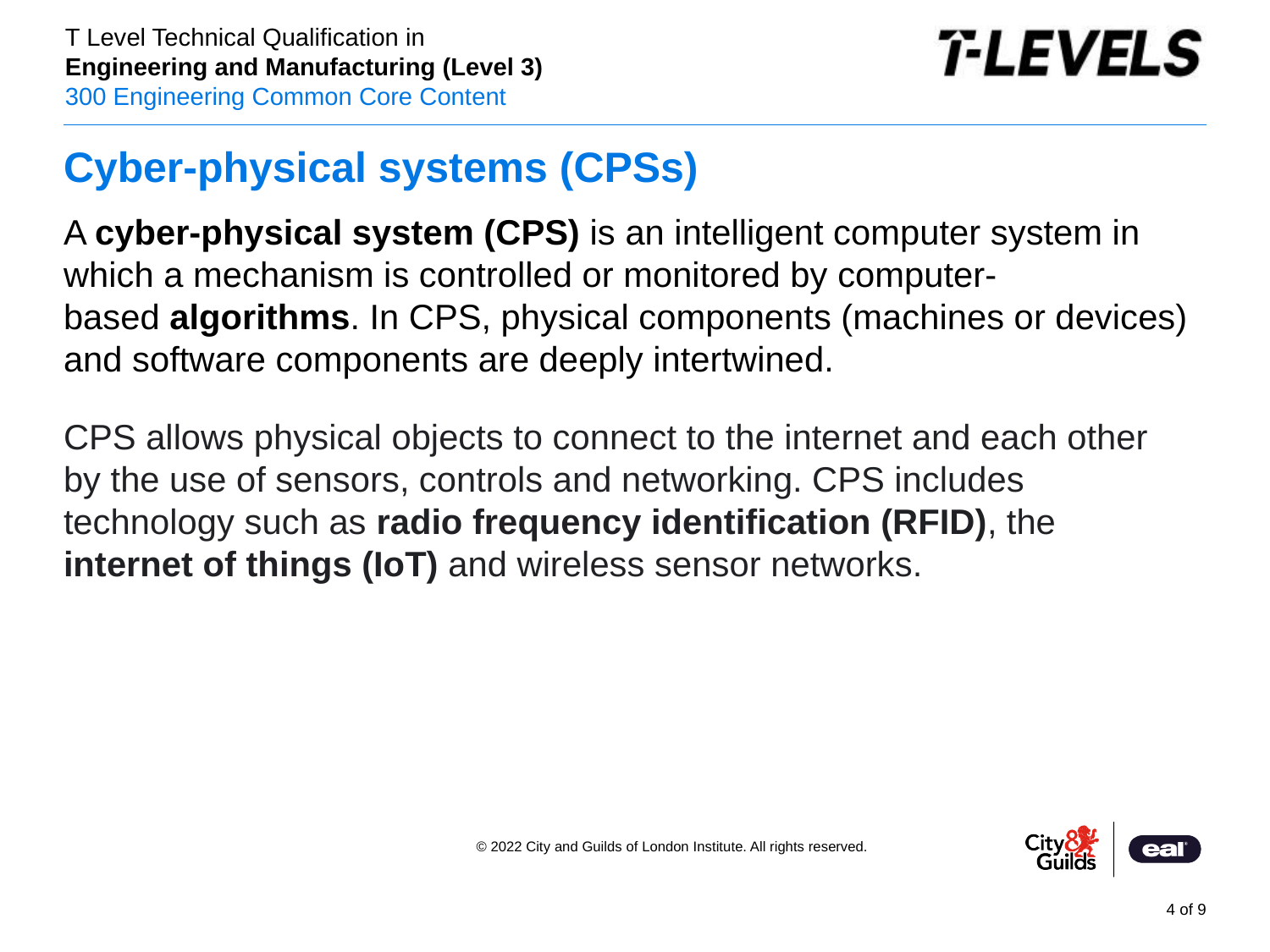

# Cyber-physical systems (CPSs)
A cyber-physical system (CPS) is an intelligent computer system in which a mechanism is controlled or monitored by computer-based algorithms. In CPS, physical components (machines or devices) and software components are deeply intertwined.
CPS allows physical objects to connect to the internet and each other by the use of sensors, controls and networking. CPS includes technology such as radio frequency identification (RFID), the internet of things (IoT) and wireless sensor networks.